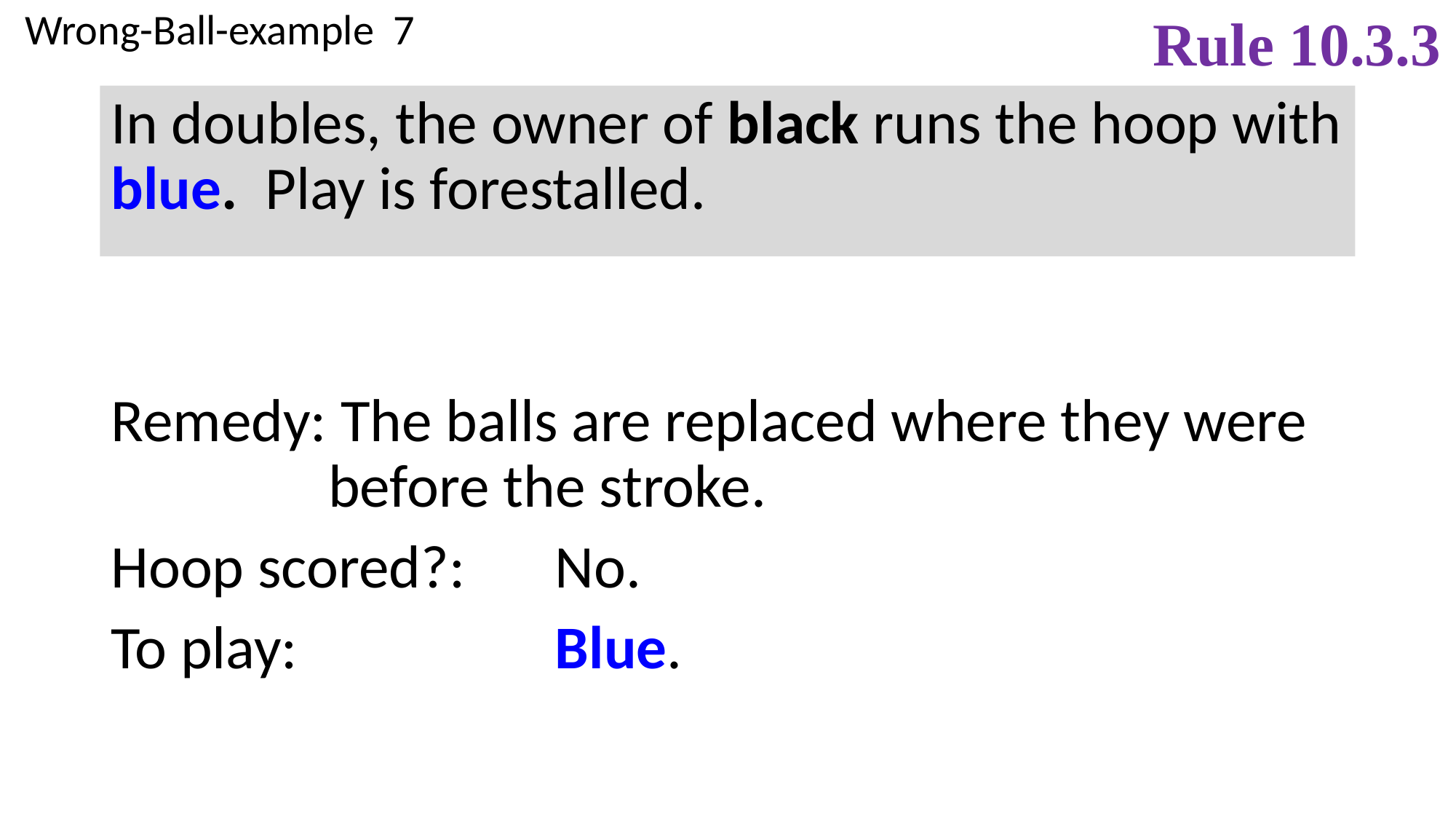

Rule 10.3.3
Wrong-Ball-example  7
In doubles, the owner of black runs the hoop with blue.  Play is forestalled.
Remedy: The balls are replaced where they were 	before the stroke.
Hoop scored?:	No.
To play:		        Blue.